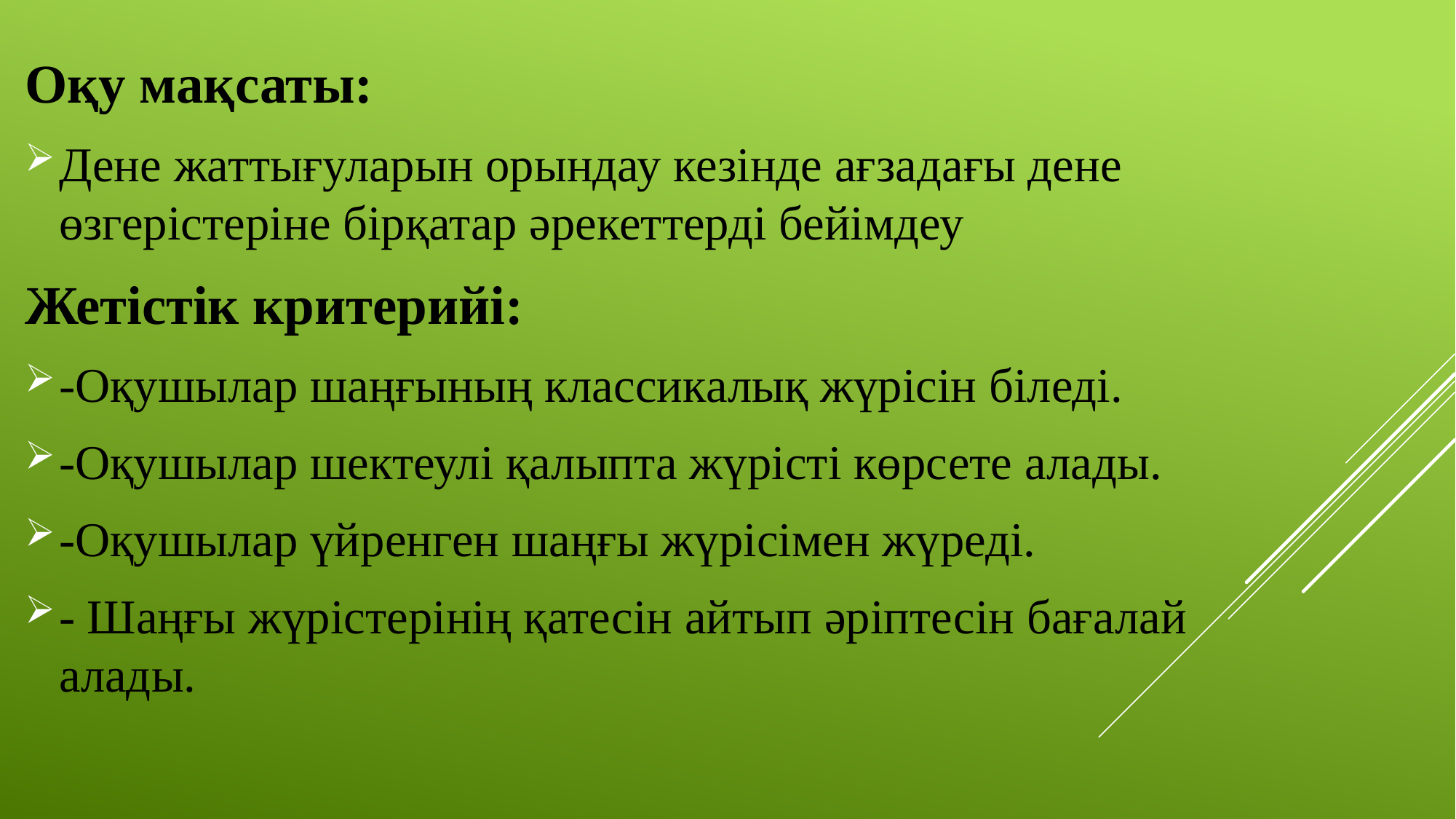

Оқу мақсаты:
Дене жаттығуларын орындау кезінде ағзадағы дене өзгерістеріне бірқатар әрекеттерді бейімдеу
Жетістік критерийі:
-Оқушылар шаңғының классикалық жүрісін біледі.
-Оқушылар шектеулі қалыпта жүрісті көрсете алады.
-Оқушылар үйренген шаңғы жүрісімен жүреді.
- Шаңғы жүрістерінің қатесін айтып әріптесін бағалай алады.